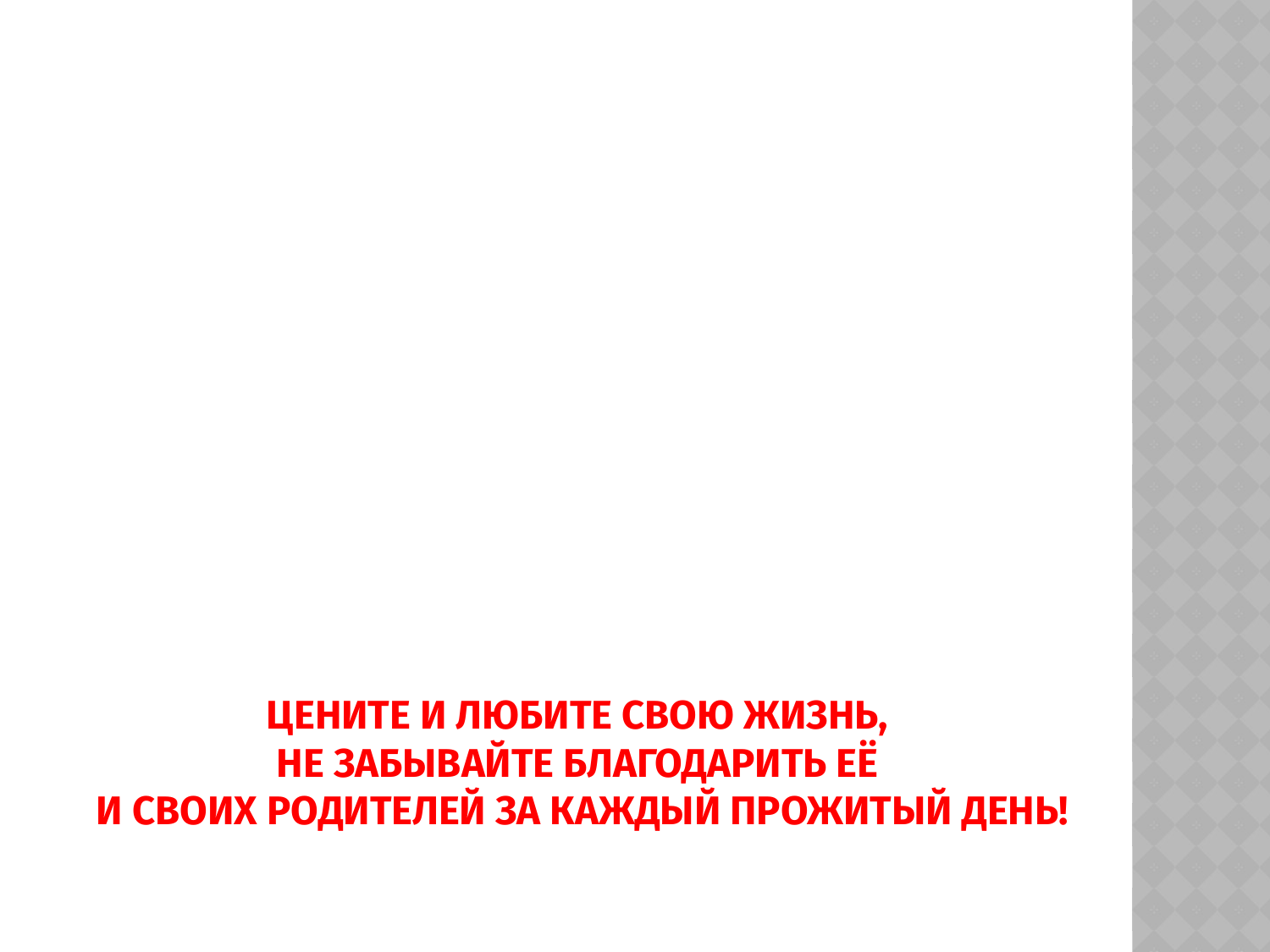

# Цените и любите свою жизнь, не забывайте благодарить её и своих родителей за каждый прожитый день!